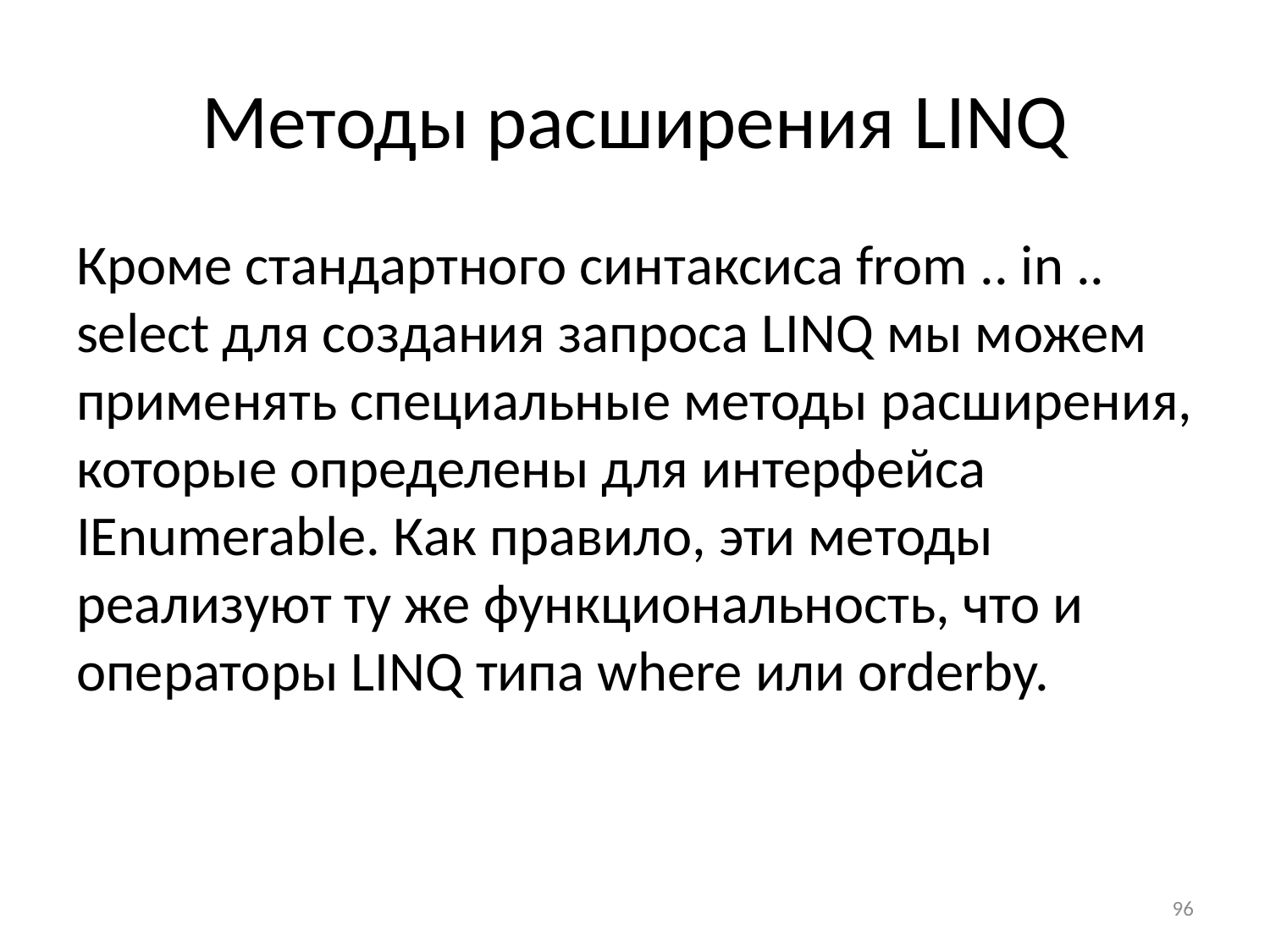

# Методы расширения LINQ
Кроме стандартного синтаксиса from .. in .. select для создания запроса LINQ мы можем применять специальные методы расширения, которые определены для интерфейса IEnumerable. Как правило, эти методы реализуют ту же функциональность, что и операторы LINQ типа where или orderby.
96